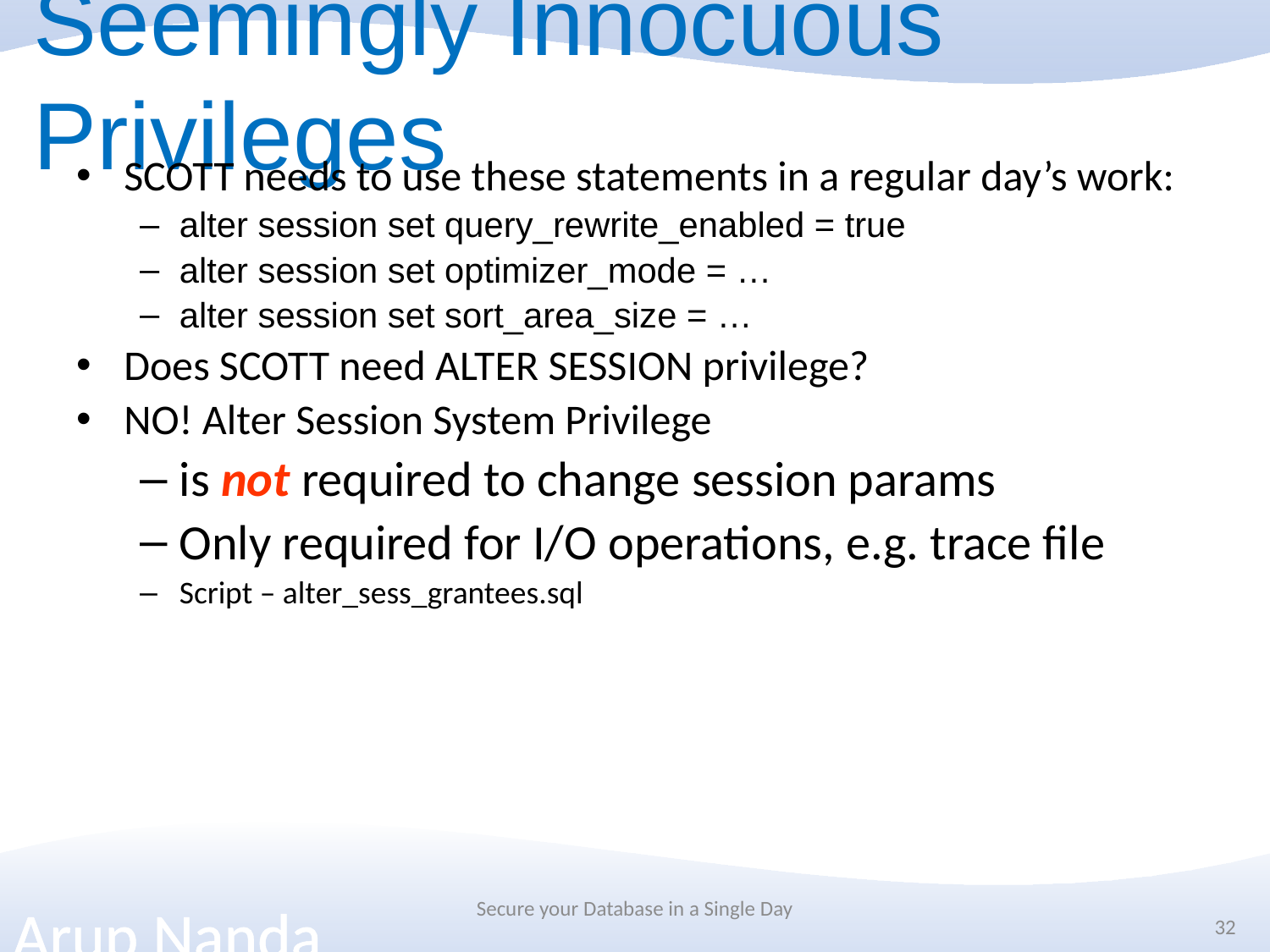

# Seemingly Innocuous Privileges
SCOTT needs to use these statements in a regular day’s work:
alter session set query_rewrite_enabled = true
alter session set optimizer_mode = …
alter session set sort_area_size = …
Does SCOTT need ALTER SESSION privilege?
NO! Alter Session System Privilege
is not required to change session params
Only required for I/O operations, e.g. trace file
Script – alter_sess_grantees.sql

Secure your Database in a Single Day
32